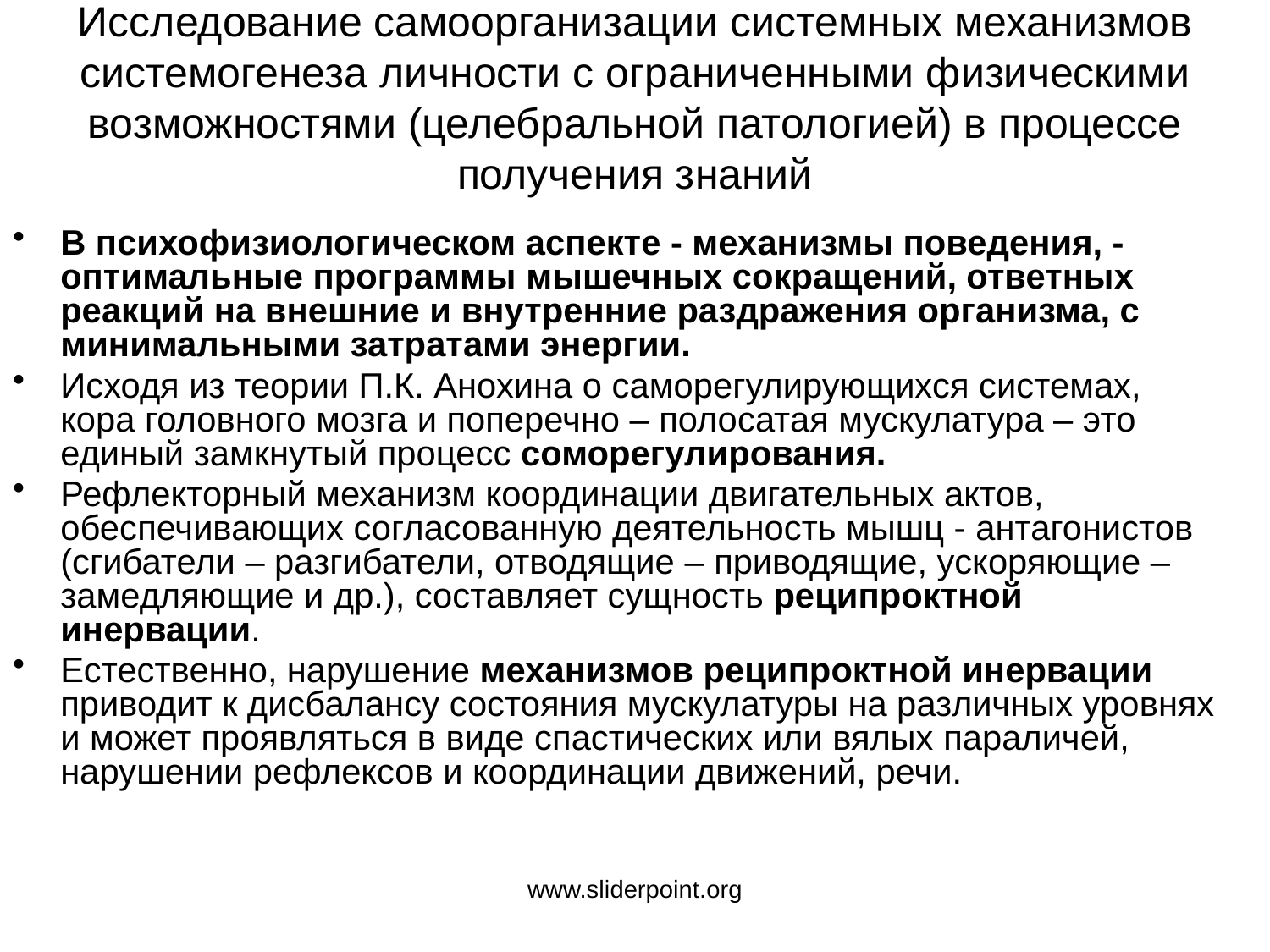

Исследование самоорганизации системных механизмов системогенеза личности с ограниченными физическими возможностями (целебральной патологией) в процессе получения знаний
В психофизиологическом аспекте - механизмы поведения, - оптимальные программы мышечных сокращений, ответных реакций на внешние и внутренние раздражения организма, с минимальными затратами энергии.
Исходя из теории П.К. Анохина о саморегулирующихся системах, кора головного мозга и поперечно – полосатая мускулатура – это единый замкнутый процесс соморегулирования.
Рефлекторный механизм координации двигательных актов, обеспечивающих согласованную деятельность мышц - антагонистов (сгибатели – разгибатели, отводящие – приводящие, ускоряющие – замедляющие и др.), составляет сущность реципроктной инервации.
Естественно, нарушение механизмов реципроктной инервации приводит к дисбалансу состояния мускулатуры на различных уровнях и может проявляться в виде спастических или вялых параличей, нарушении рефлексов и координации движений, речи.

www.sliderpoint.org